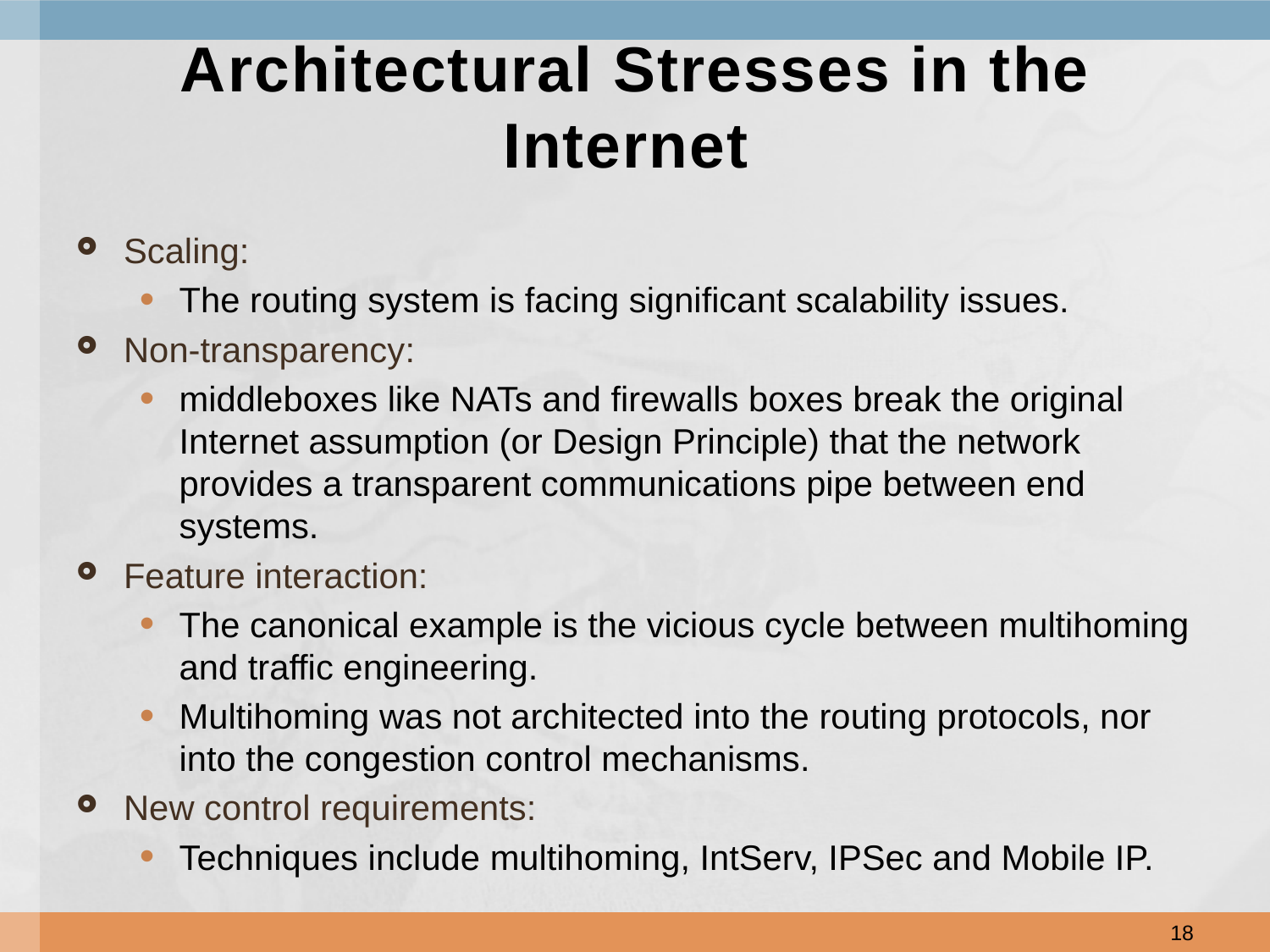

# Architectural Stresses in the Internet
Scaling:
The routing system is facing significant scalability issues.
Non-transparency:
middleboxes like NATs and firewalls boxes break the original Internet assumption (or Design Principle) that the network provides a transparent communications pipe between end systems.
Feature interaction:
The canonical example is the vicious cycle between multihoming and traffic engineering.
Multihoming was not architected into the routing protocols, nor into the congestion control mechanisms.
New control requirements:
Techniques include multihoming, IntServ, IPSec and Mobile IP.

18